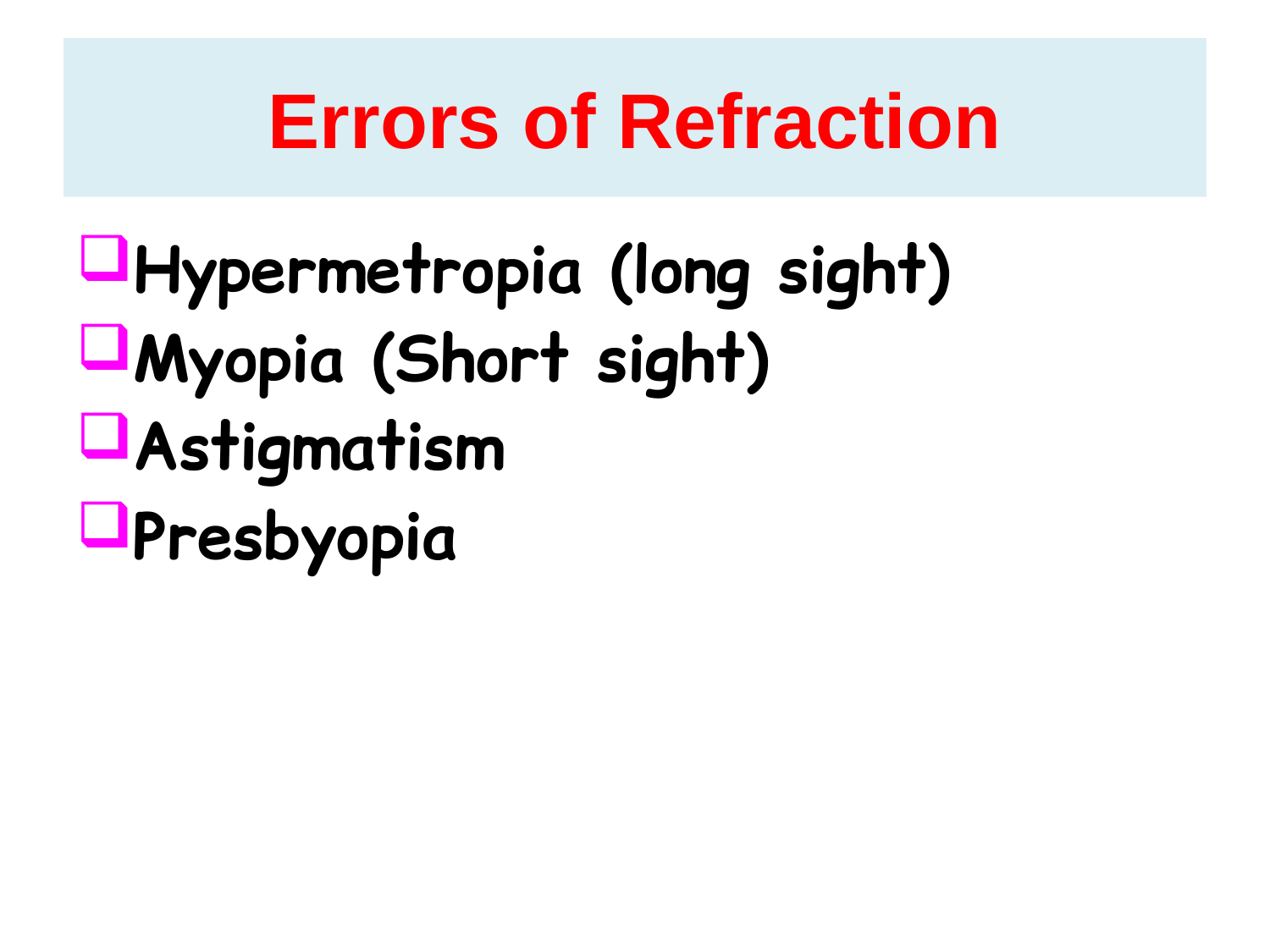

# Errors of Refraction
Hypermetropia (long sight)
Myopia (Short sight)
Astigmatism
Presbyopia